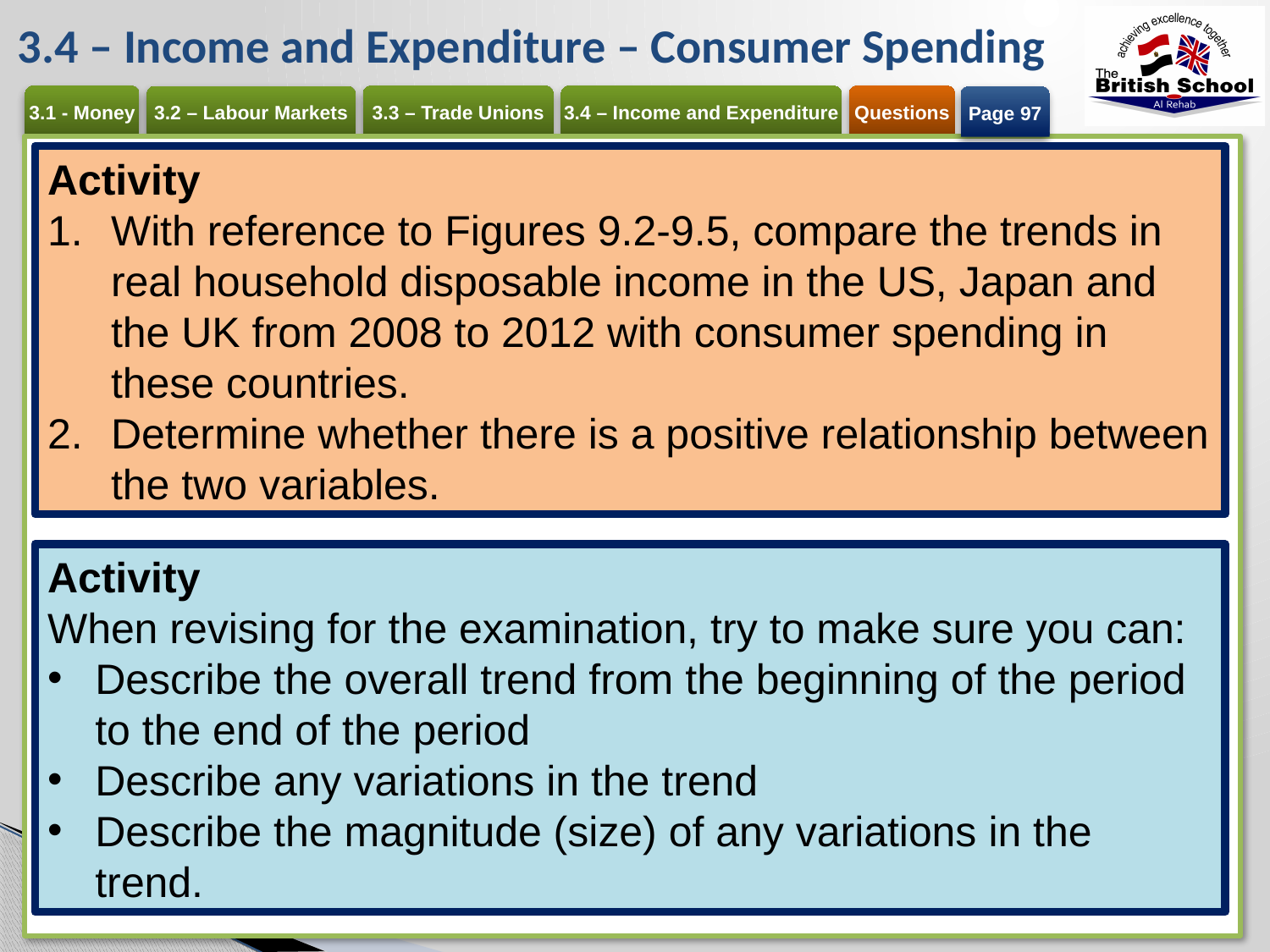

# 3.4 – Income and Expenditure – Consumer Spending
Page 97
Activity
With reference to Figures 9.2-9.5, compare the trends in real household disposable income in the US, Japan and the UK from 2008 to 2012 with consumer spending in these countries.
Determine whether there is a positive relationship between the two variables.
Activity
When revising for the examination, try to make sure you can:
Describe the overall trend from the beginning of the period to the end of the period
Describe any variations in the trend
Describe the magnitude (size) of any variations in the trend.